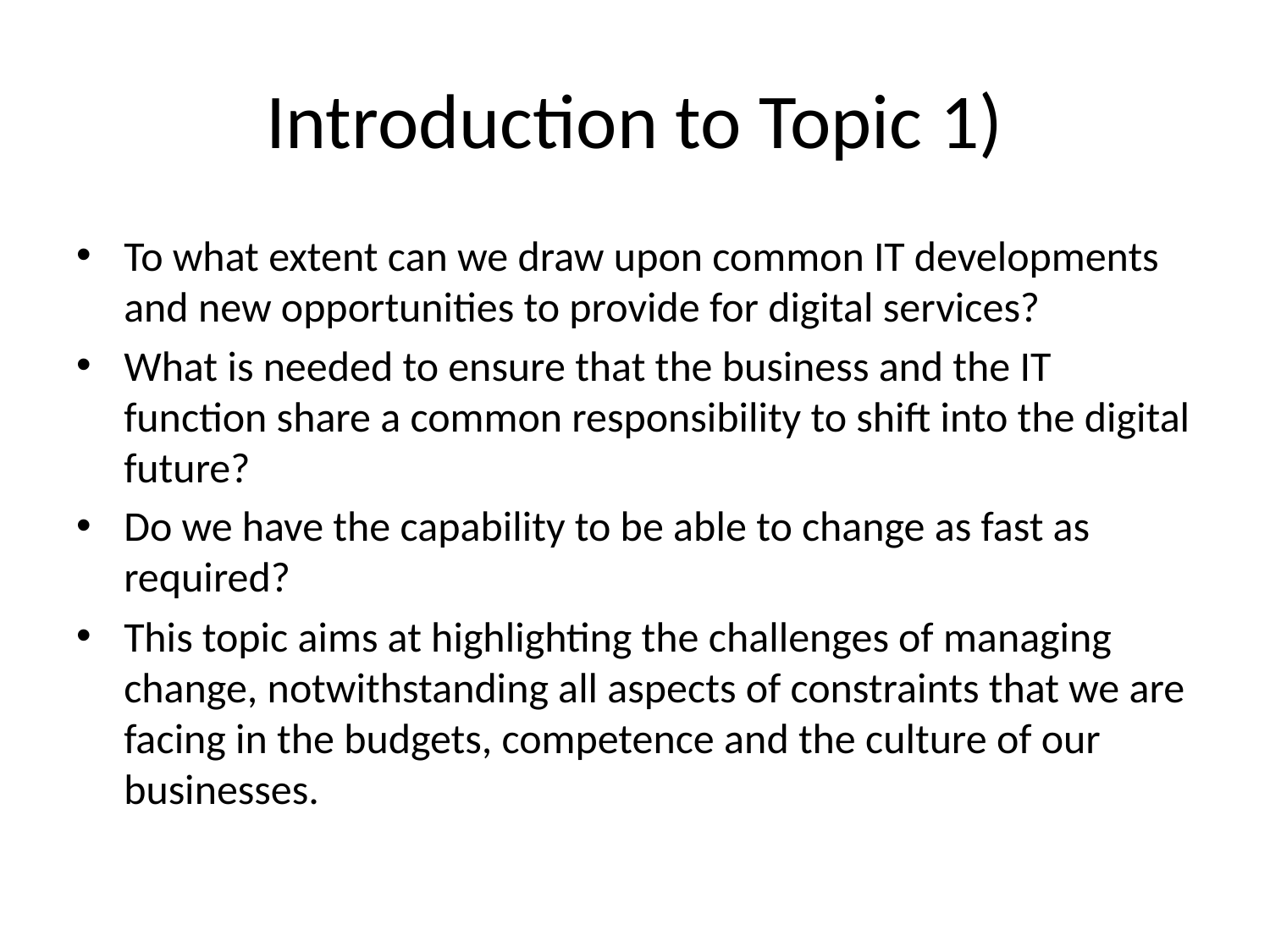

# Introduction to Topic 1)
To what extent can we draw upon common IT developments and new opportunities to provide for digital services?
What is needed to ensure that the business and the IT function share a common responsibility to shift into the digital future?
Do we have the capability to be able to change as fast as required?
This topic aims at highlighting the challenges of managing change, notwithstanding all aspects of constraints that we are facing in the budgets, competence and the culture of our businesses.